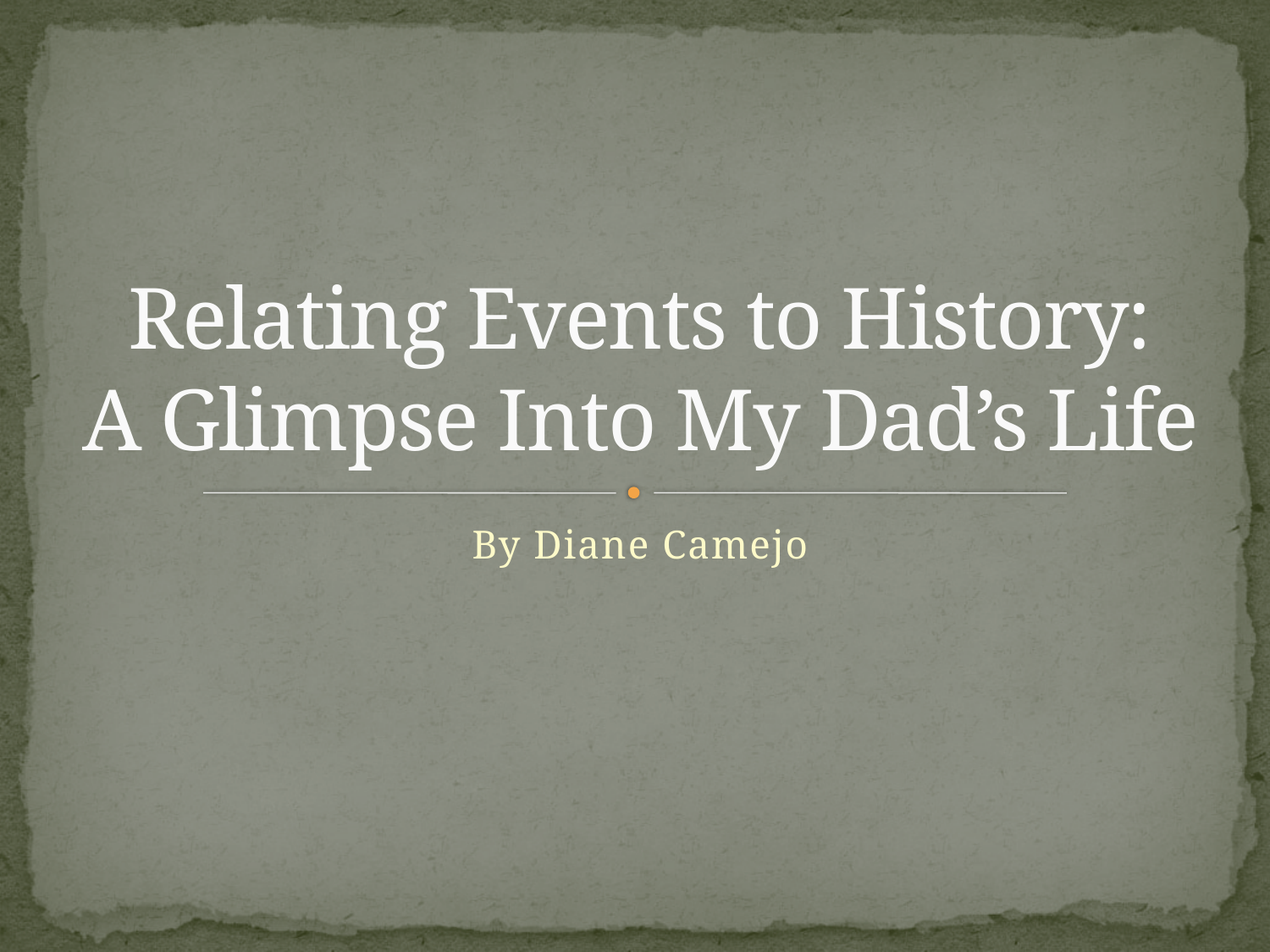

# Relating Events to History: A Glimpse Into My Dad’s Life
By Diane Camejo